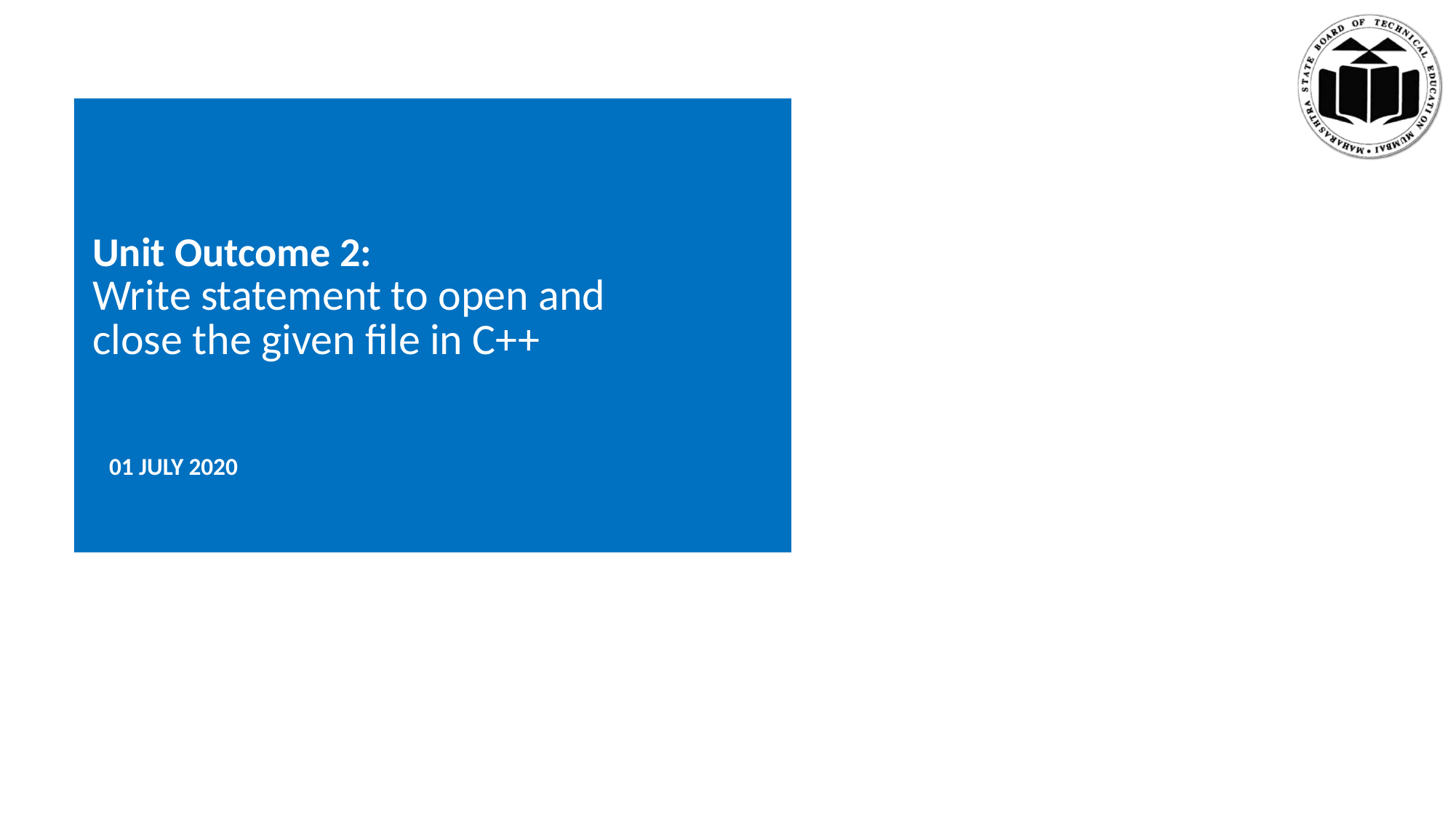

# Unit Outcome 2: Write statement to open and close the given file in C++
01 JULY 2020